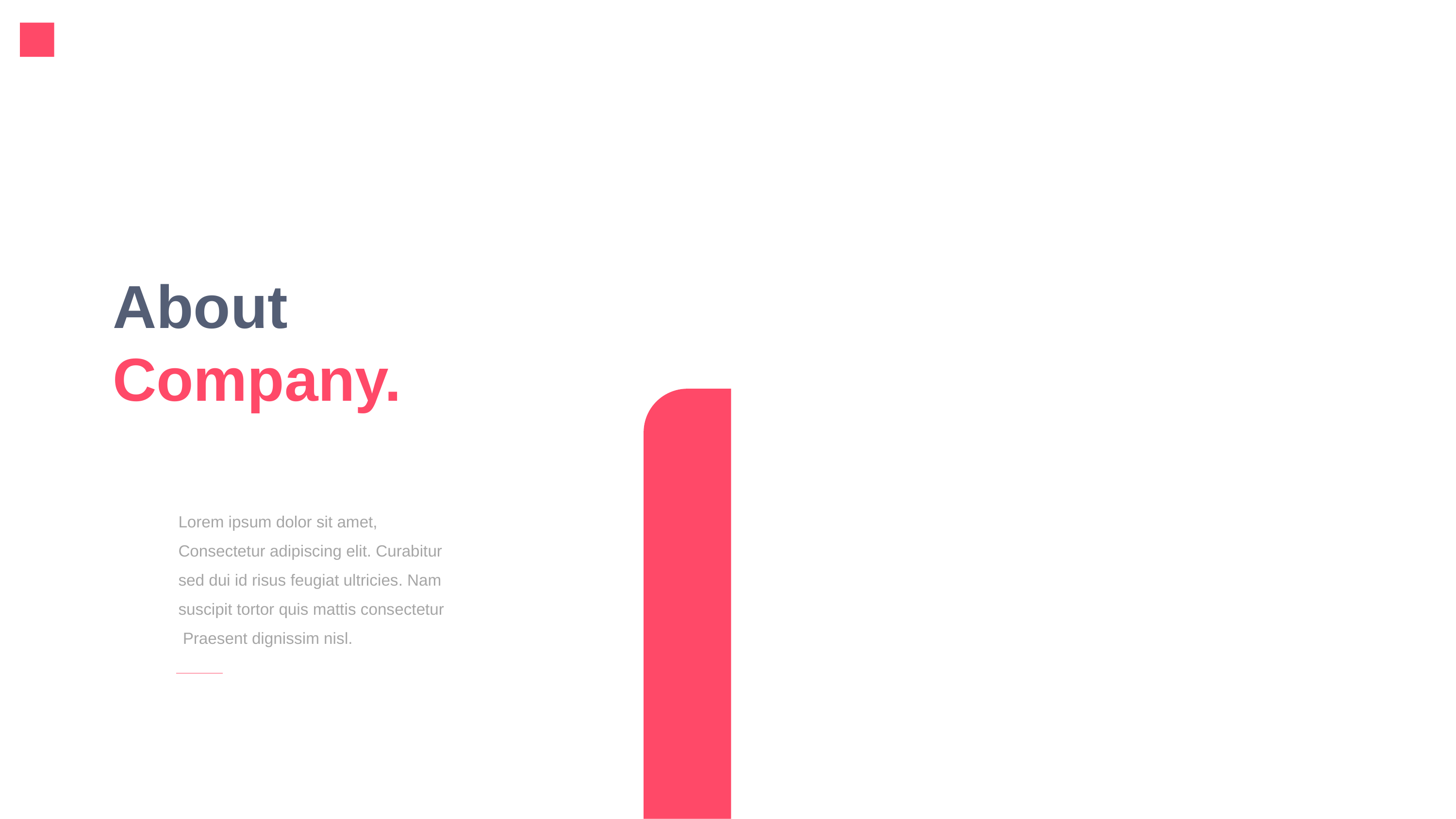

About
Company.

Lorem ipsum dolor sit amet,
Consectetur adipiscing elit. Curabitur
sed dui id risus feugiat ultricies. Nam
suscipit tortor quis mattis consectetur
 Praesent dignissim nisl.